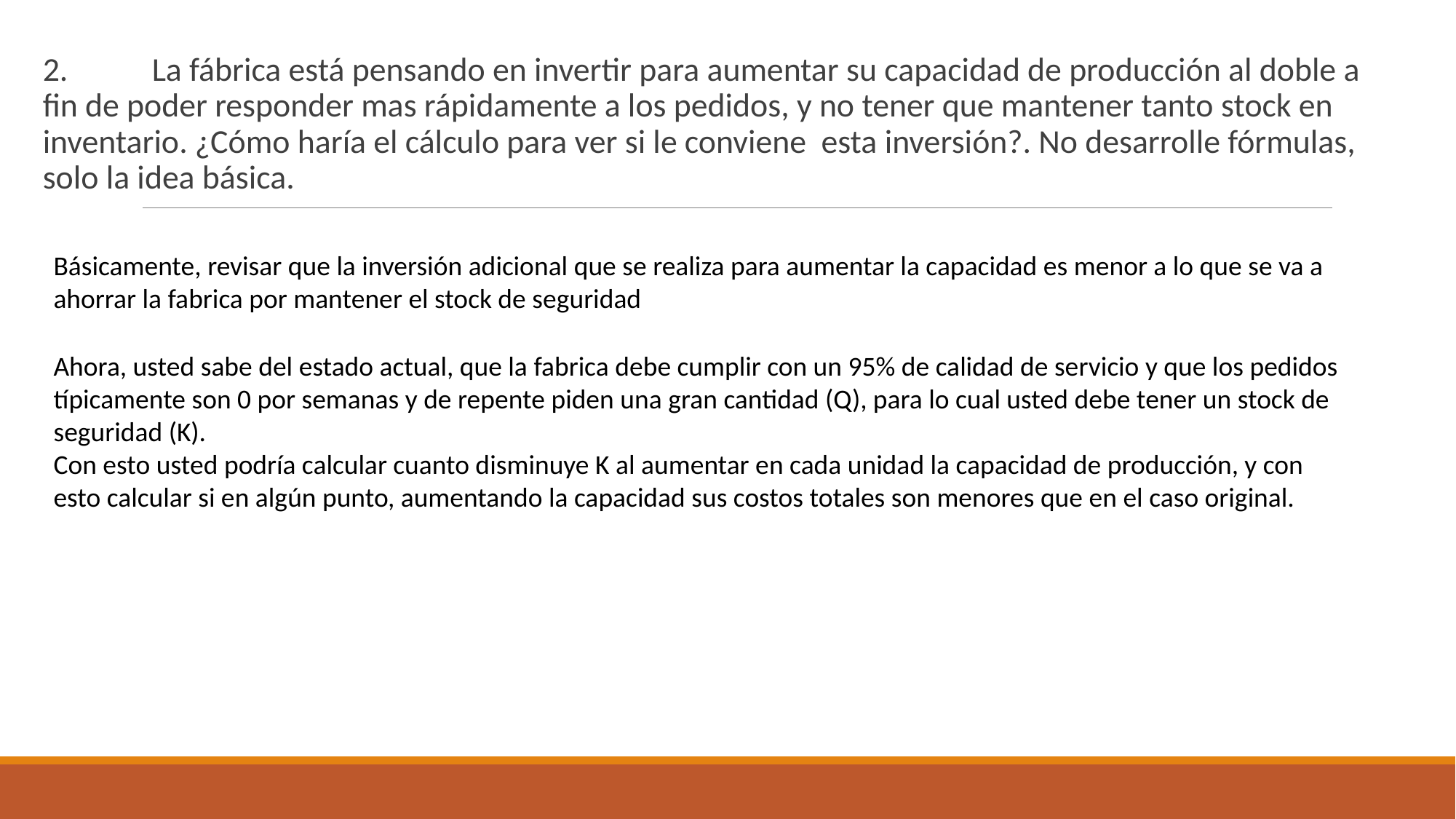

2.	La fábrica está pensando en invertir para aumentar su capacidad de producción al doble a fin de poder responder mas rápidamente a los pedidos, y no tener que mantener tanto stock en inventario. ¿Cómo haría el cálculo para ver si le conviene  esta inversión?. No desarrolle fórmulas, solo la idea básica.
Básicamente, revisar que la inversión adicional que se realiza para aumentar la capacidad es menor a lo que se va a ahorrar la fabrica por mantener el stock de seguridad
Ahora, usted sabe del estado actual, que la fabrica debe cumplir con un 95% de calidad de servicio y que los pedidos típicamente son 0 por semanas y de repente piden una gran cantidad (Q), para lo cual usted debe tener un stock de seguridad (K).
Con esto usted podría calcular cuanto disminuye K al aumentar en cada unidad la capacidad de producción, y con esto calcular si en algún punto, aumentando la capacidad sus costos totales son menores que en el caso original.